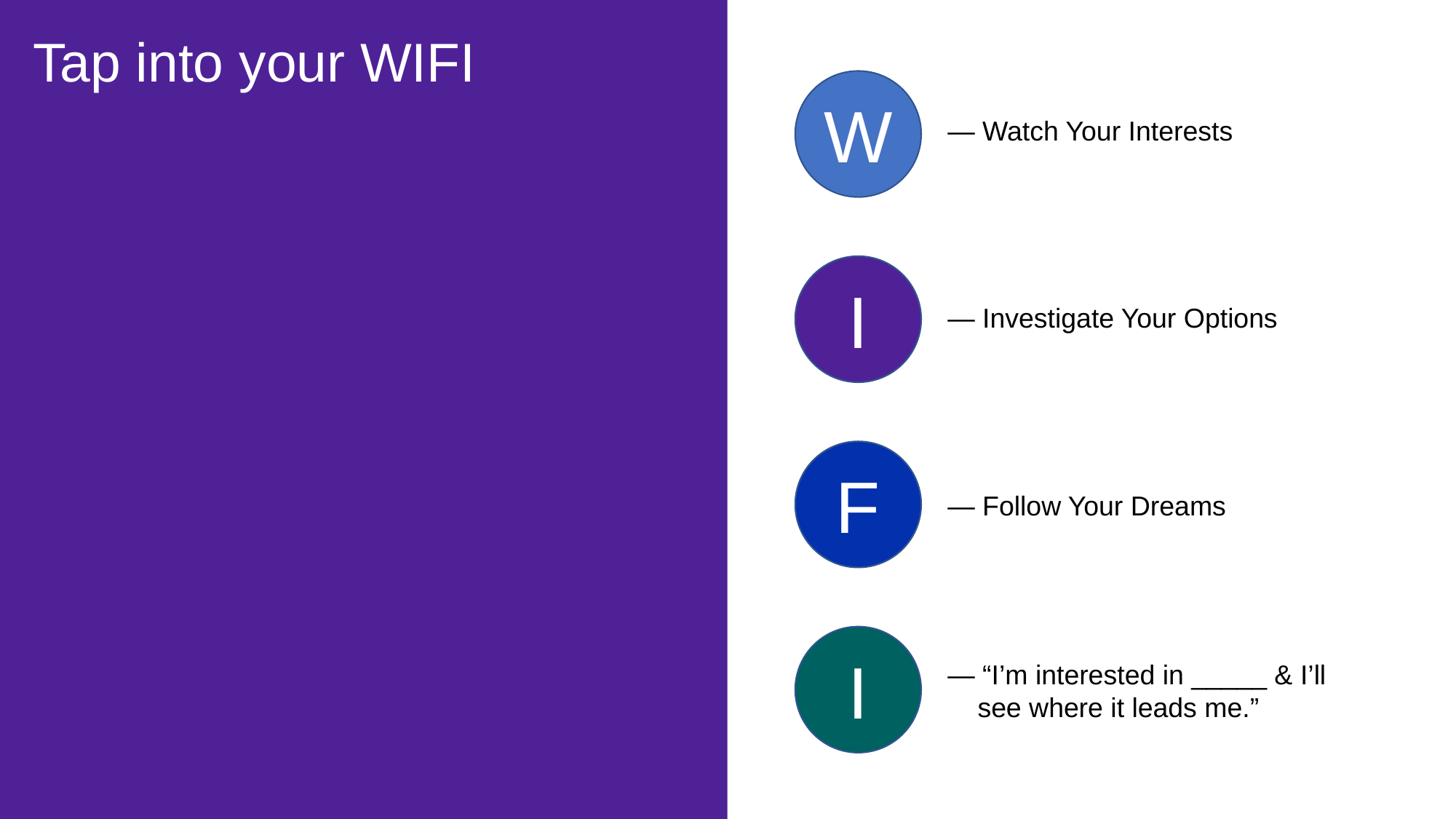

Tap into your WIFI
W
— Watch Your Interests
— Investigate Your Options
— Follow Your Dreams
— “I’m interested in _____ & I’ll see where it leads me.”
I
F
I